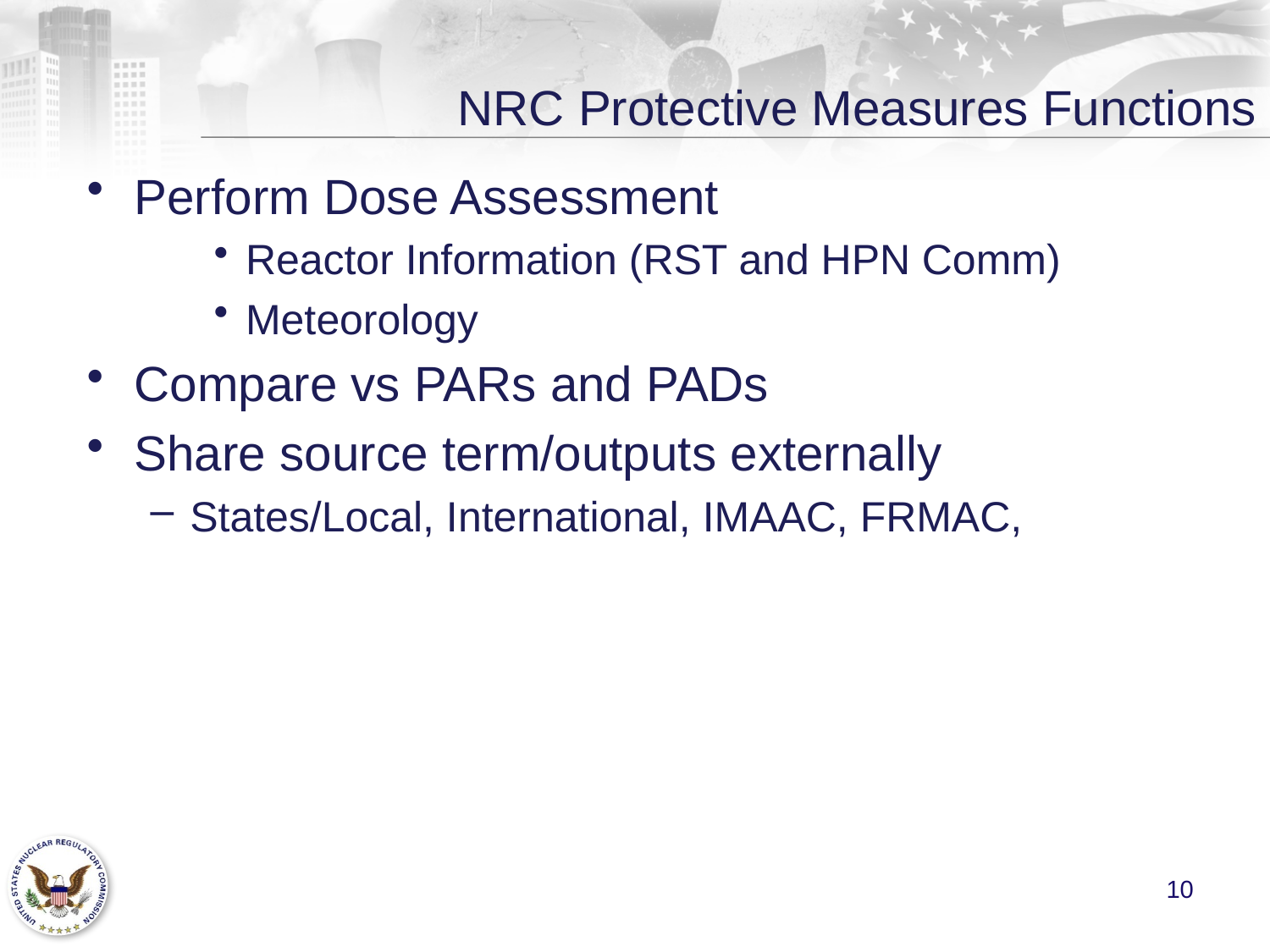

# NRC Protective Measures Functions
Perform Dose Assessment
Reactor Information (RST and HPN Comm)
Meteorology
Compare vs PARs and PADs
Share source term/outputs externally
States/Local, International, IMAAC, FRMAC,
10